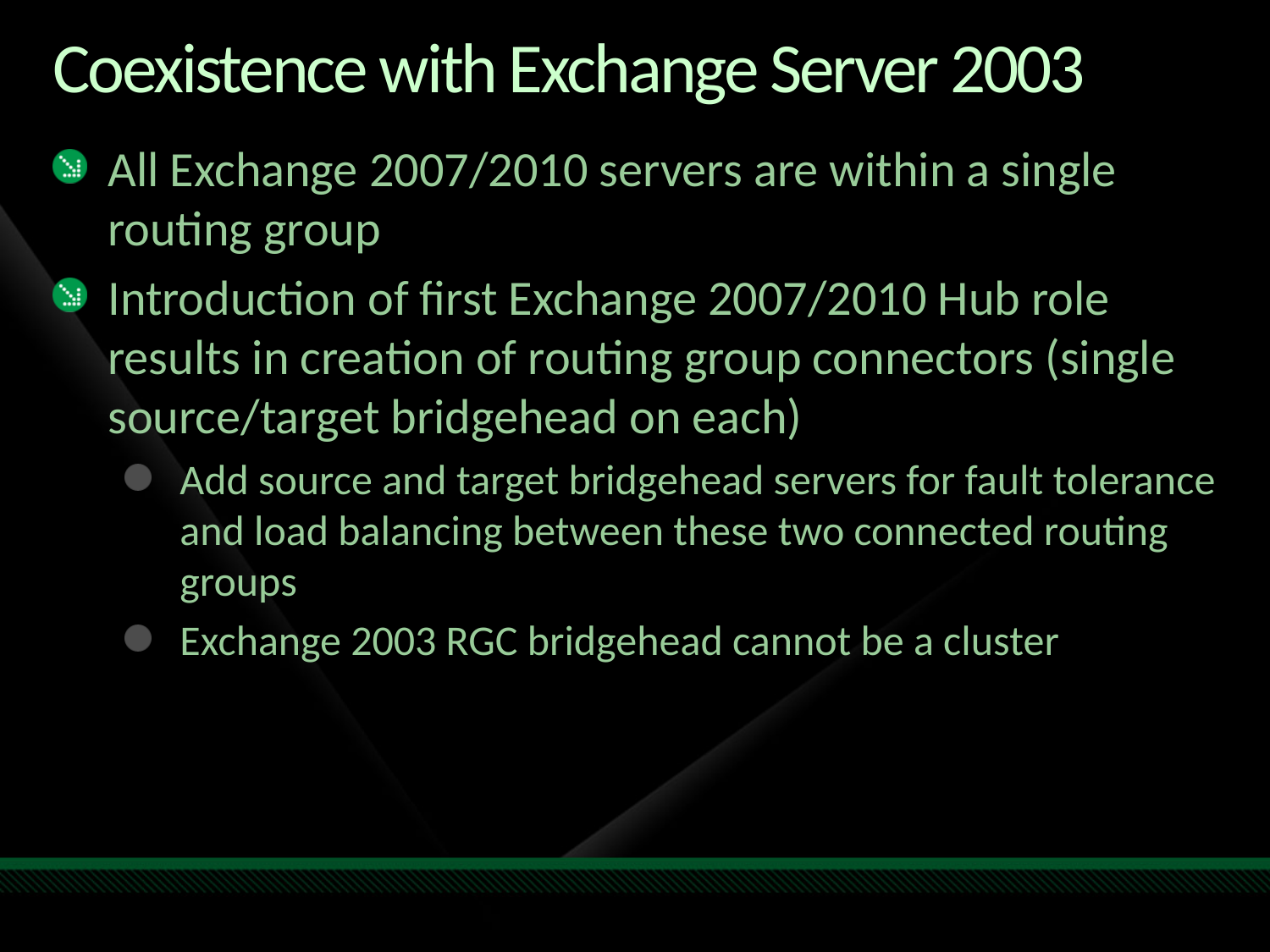

# Coexistence with Exchange Server 2003
All Exchange 2007/2010 servers are within a single routing group
Introduction of first Exchange 2007/2010 Hub role results in creation of routing group connectors (single source/target bridgehead on each)
Add source and target bridgehead servers for fault tolerance and load balancing between these two connected routing groups
Exchange 2003 RGC bridgehead cannot be a cluster